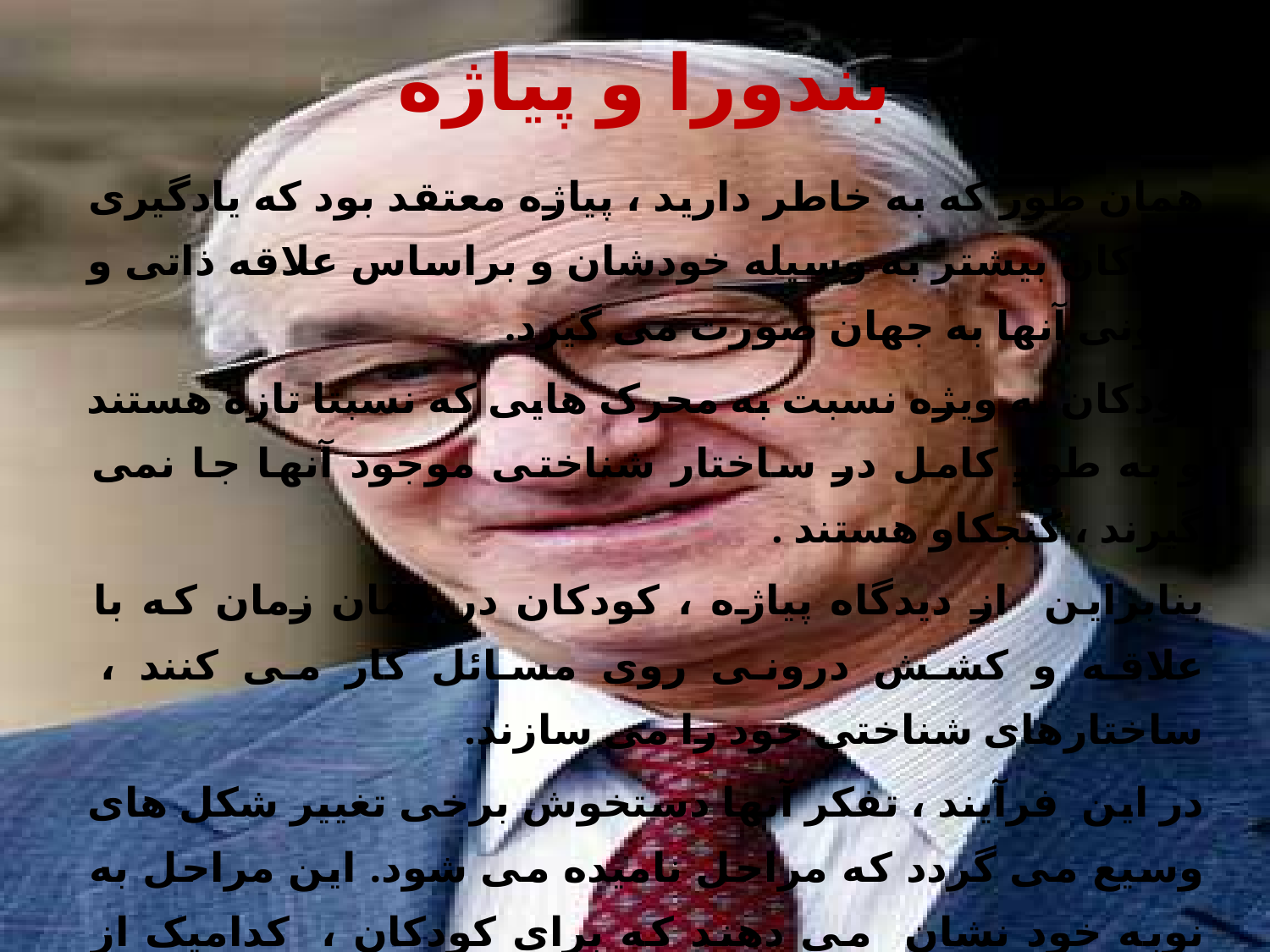

# بندورا و پیاژه
همان طور که به خاطر دارید ، پیاژه معتقد بود که یادگیری کودکان بیشتر به وسیله خودشان و براساس علاقه ذاتی و درونی آنها به جهان صورت می گیرد.
کودکان به ویژه نسبت به محرک هایی که نسبتا تازه هستند و به طور کامل در ساختار شناختی موجود آنها جا نمی گیرند ، کنجکاو هستند .
بنابراین  از دیدگاه پیاژه ، کودکان در همان زمان که با علاقه و کشش درونی روی مسائل کار می کنند ، ساختارهای شناختی خود را می سازند.
در این  فرآیند ، تفکر آنها دستخوش برخی تغییر شکل های وسیع می گردد که مراحل نامیده می شود. این مراحل به نوبه خود نشان  می دهند که برای کودکان ،  کدامیک از مسائل جدید جالب ترین مسائل هستند.
بنابراین آنها نسبت به  وقایع و فعالیت هایی که تا حدی فراسوی سطح حاضر آنها هستند ، کنجکاوی به خرج می دهند .